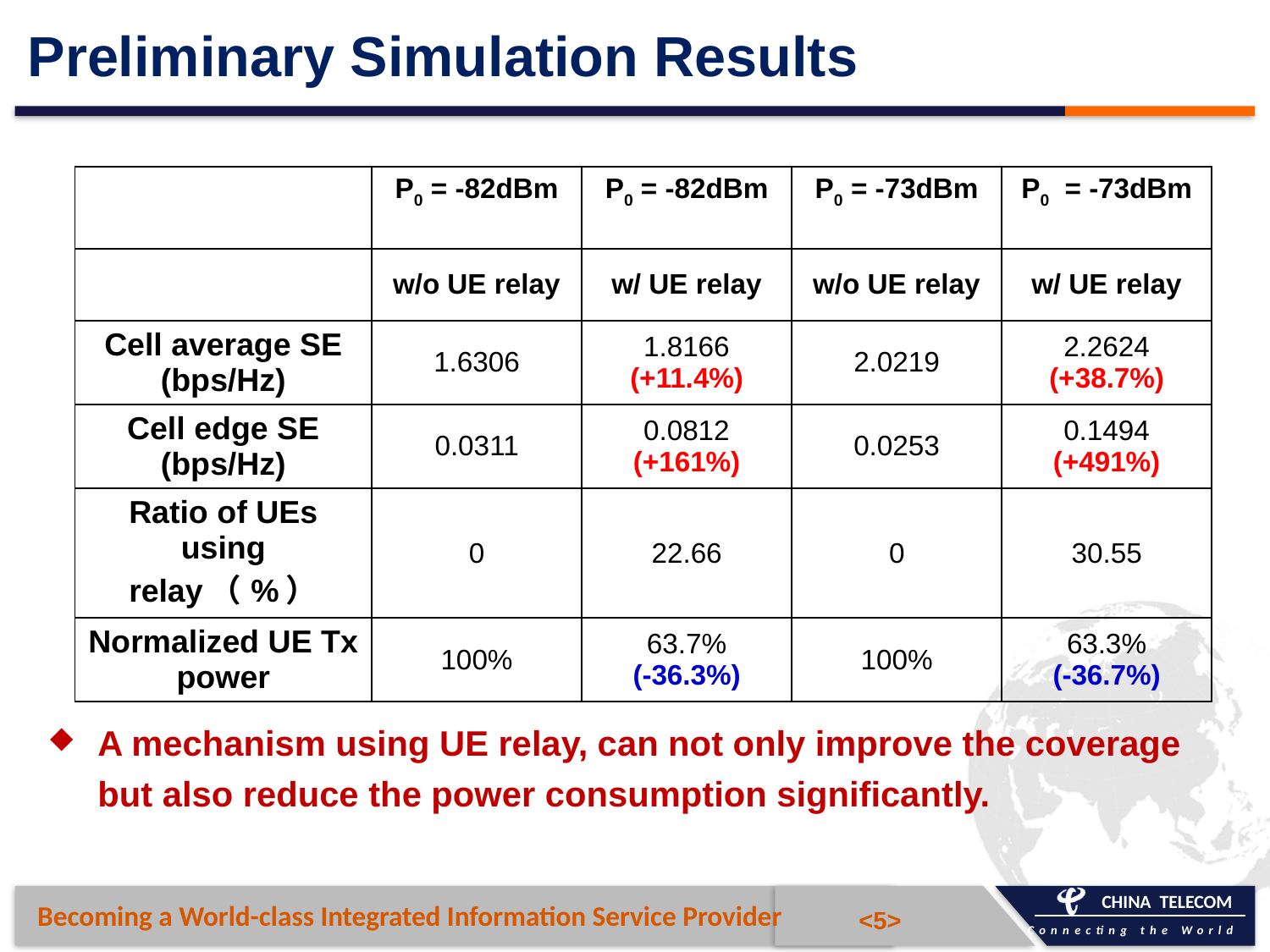

# Preliminary Simulation Results
|  | P0 = -82dBm | P0 = -82dBm | P0 = -73dBm | P0 = -73dBm |
| --- | --- | --- | --- | --- |
|  | w/o UE relay | w/ UE relay | w/o UE relay | w/ UE relay |
| Cell average SE (bps/Hz) | 1.6306 | 1.8166 (+11.4%) | 2.0219 | 2.2624 (+38.7%) |
| Cell edge SE (bps/Hz) | 0.0311 | 0.0812 (+161%) | 0.0253 | 0.1494 (+491%) |
| Ratio of UEs using relay（%） | 0 | 22.66 | 0 | 30.55 |
| Normalized UE Tx power | 100% | 63.7% (-36.3%) | 100% | 63.3% (-36.7%) |
A mechanism using UE relay, can not only improve the coverage but also reduce the power consumption significantly.